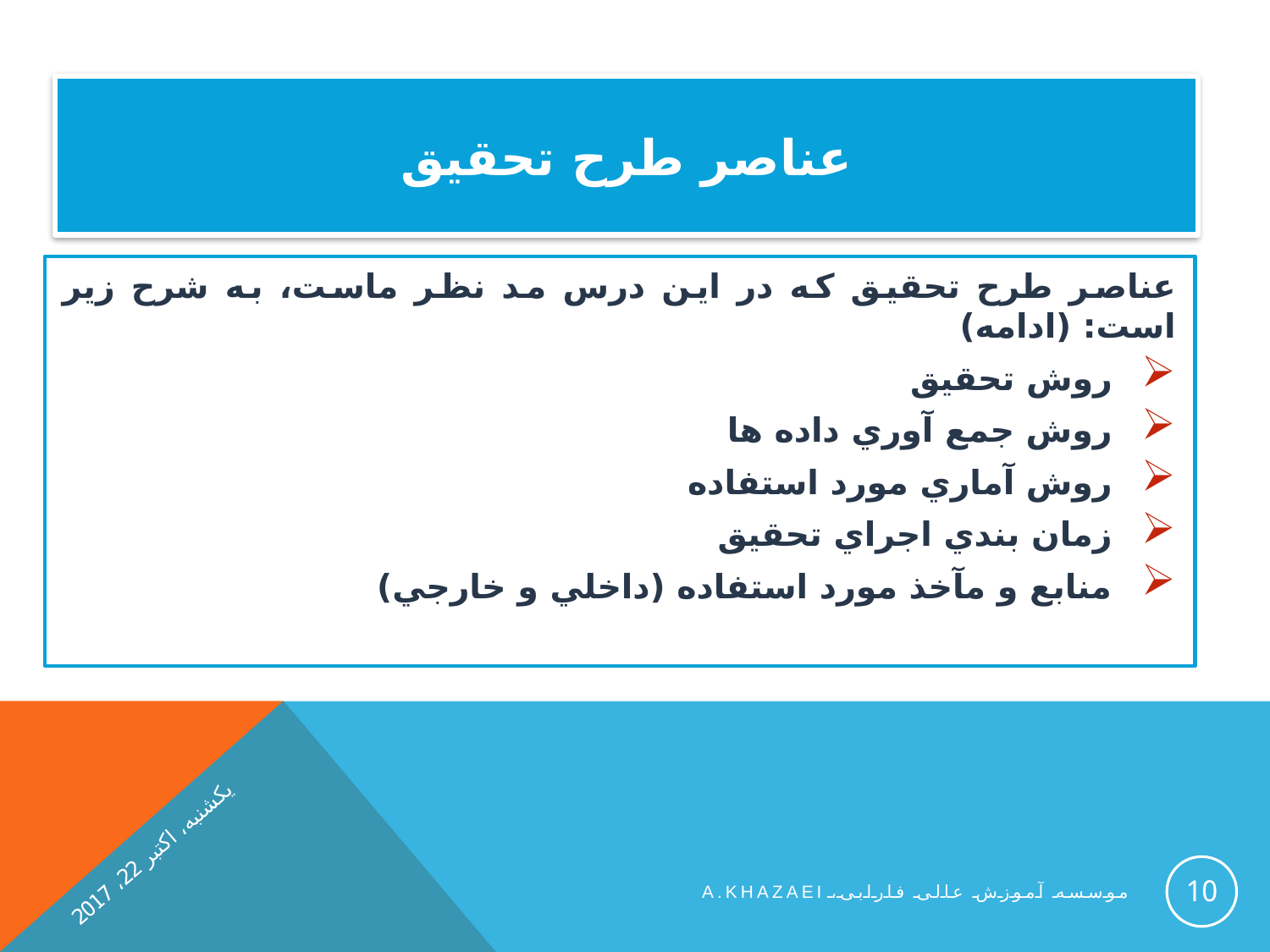

# عناصر طرح تحقیق
عناصر طرح تحقیق که در این درس مد نظر ماست، به شرح زیر است: (ادامه)
روش تحقيق
روش جمع آوري داده ها
روش آماري مورد استفاده
زمان بندي اجراي تحقيق
منابع و مآخذ مورد استفاده (داخلي و خارجي)

يکشنبه، اکتبر 22، 2017
10
موسسه آموزش عالی فارابی، A.KHAZAEI